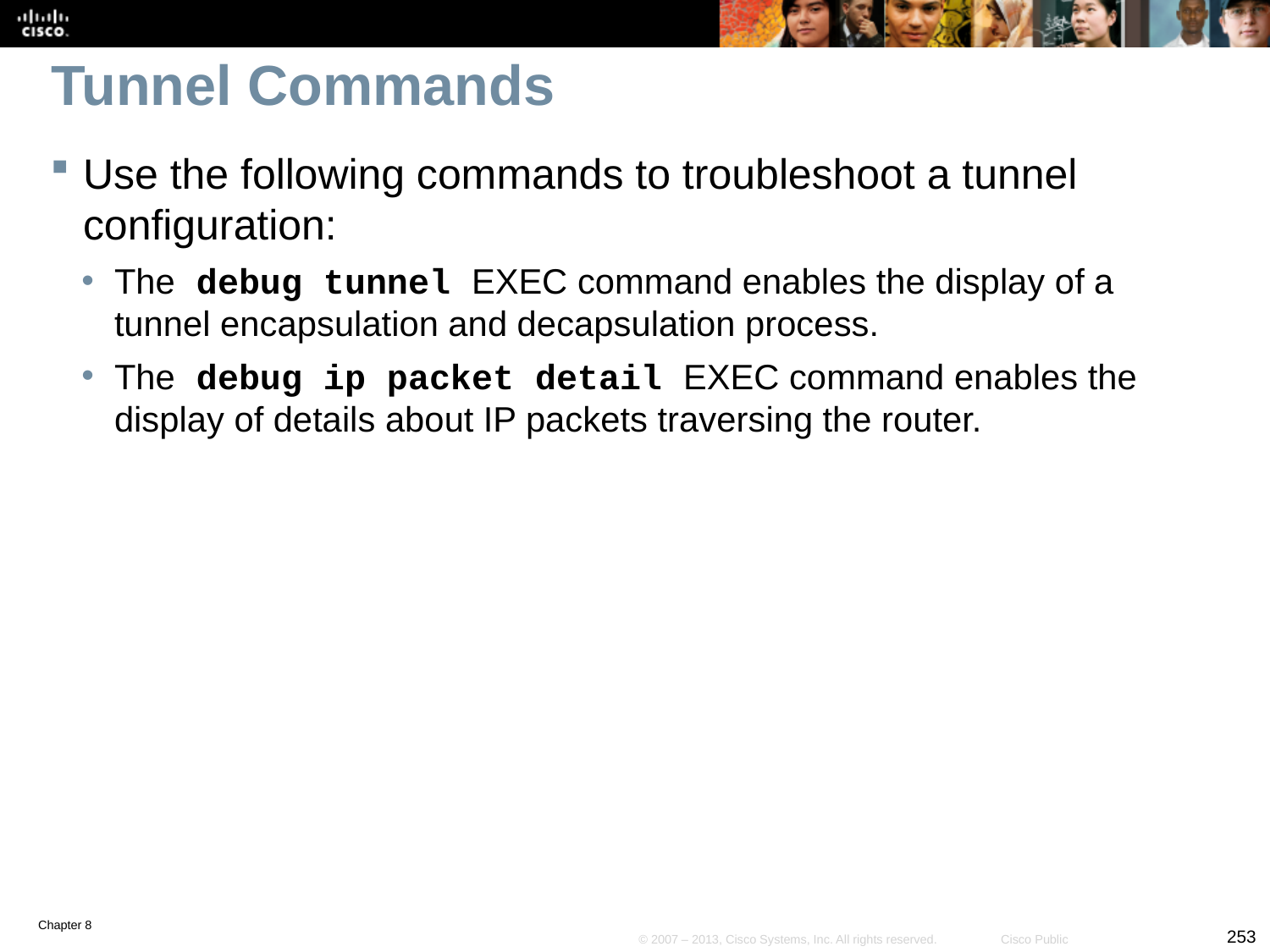

# Tunnel Commands
Use the following commands to troubleshoot a tunnel configuration:
The debug tunnel EXEC command enables the display of a tunnel encapsulation and decapsulation process.
The debug ip packet detail EXEC command enables the display of details about IP packets traversing the router.